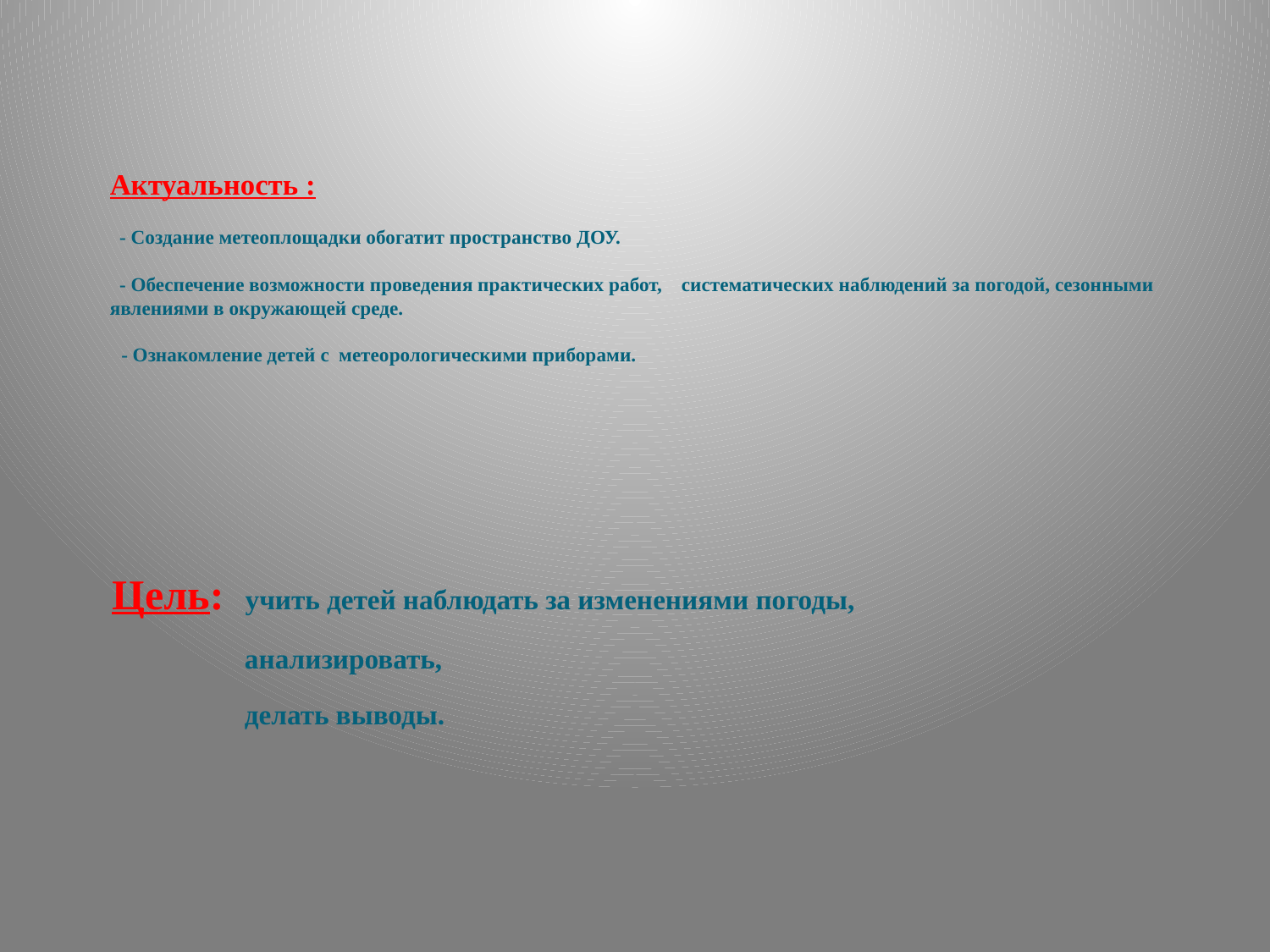

# Актуальность : - Создание метеоплощадки обогатит пространство ДОУ. - Обеспечение возможности проведения практических работ,    систематических наблюдений за погодой, сезонными явлениями в окружающей среде. - Ознакомление детей с  метеорологическими приборами.
Цель:  учить детей наблюдать за изменениями погоды,
                   анализировать,
                   делать выводы.